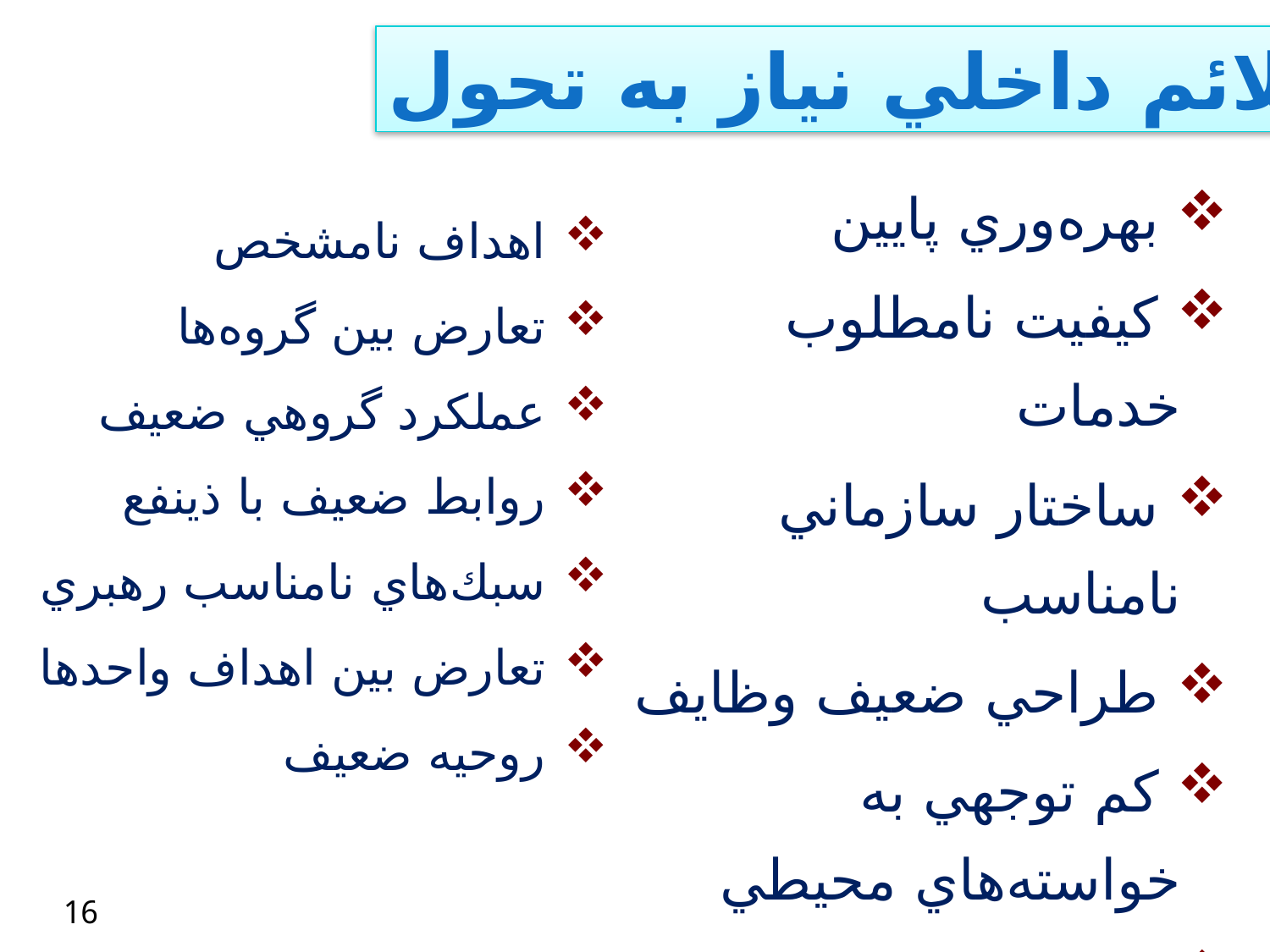

علائم داخلي نياز به تحول
 بهره‌وري پايين
 کيفيت نامطلوب خدمات
 ساختار سازماني نامناسب
 طراحي ضعيف وظايف
 كم توجهي به خواسته‌هاي محيطي
تعارض بين افراد
 اهداف نامشخص
 تعارض بين گروه‌ها
 عملكرد گروهي ضعيف
 روابط ضعيف با ذينفع
 سبك‌هاي نامناسب رهبري
 تعارض بين اهداف واحدها
 روحيه ضعيف
16